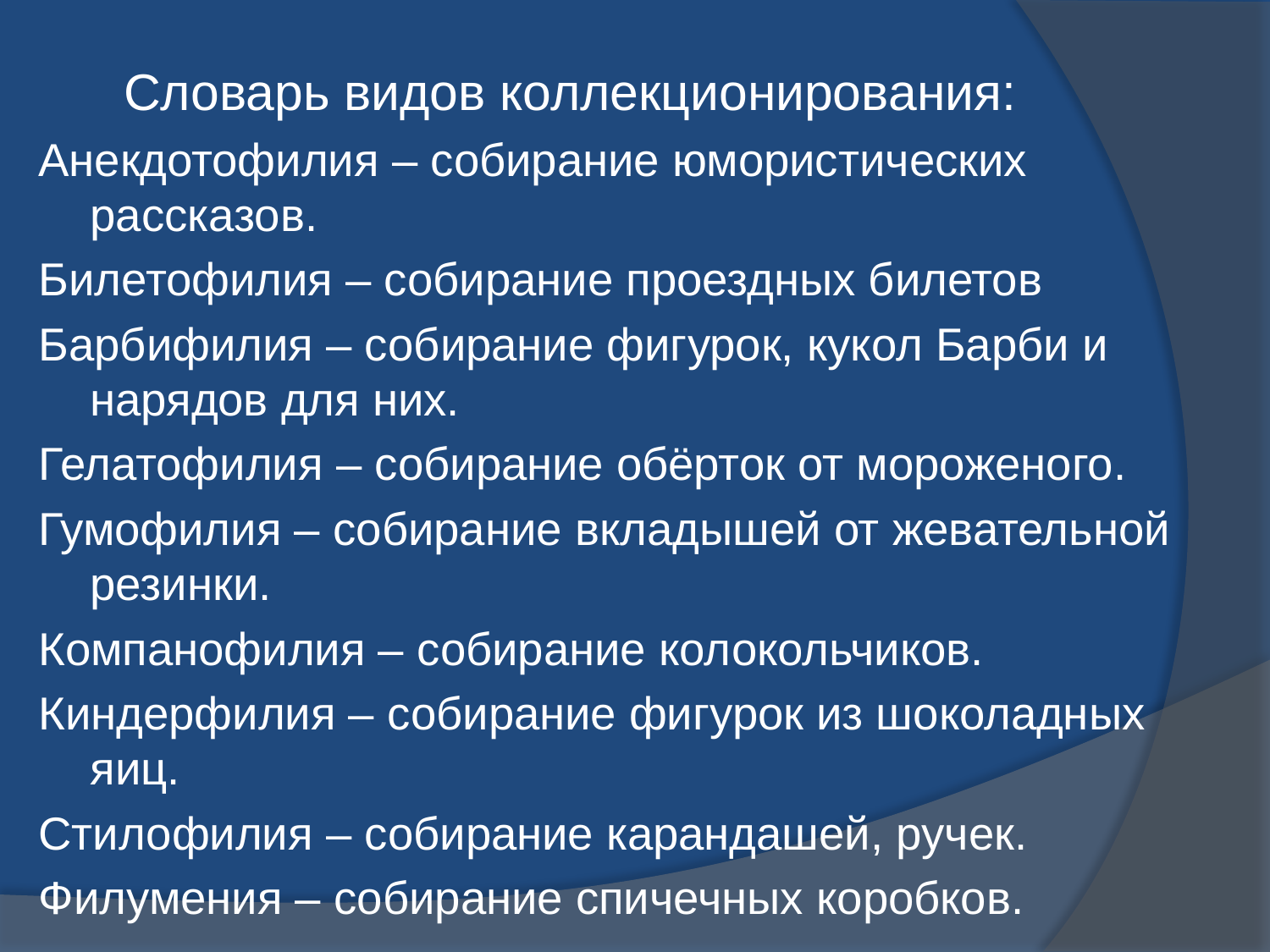

Словарь видов коллекционирования:
Анекдотофилия – собирание юмористических рассказов.
Билетофилия – собирание проездных билетов
Барбифилия – собирание фигурок, кукол Барби и нарядов для них.
Гелатофилия – собирание обёрток от мороженого.
Гумофилия – собирание вкладышей от жевательной резинки.
Компанофилия – собирание колокольчиков.
Киндерфилия – собирание фигурок из шоколадных яиц.
Стилофилия – собирание карандашей, ручек.
Филумения – собирание спичечных коробков.